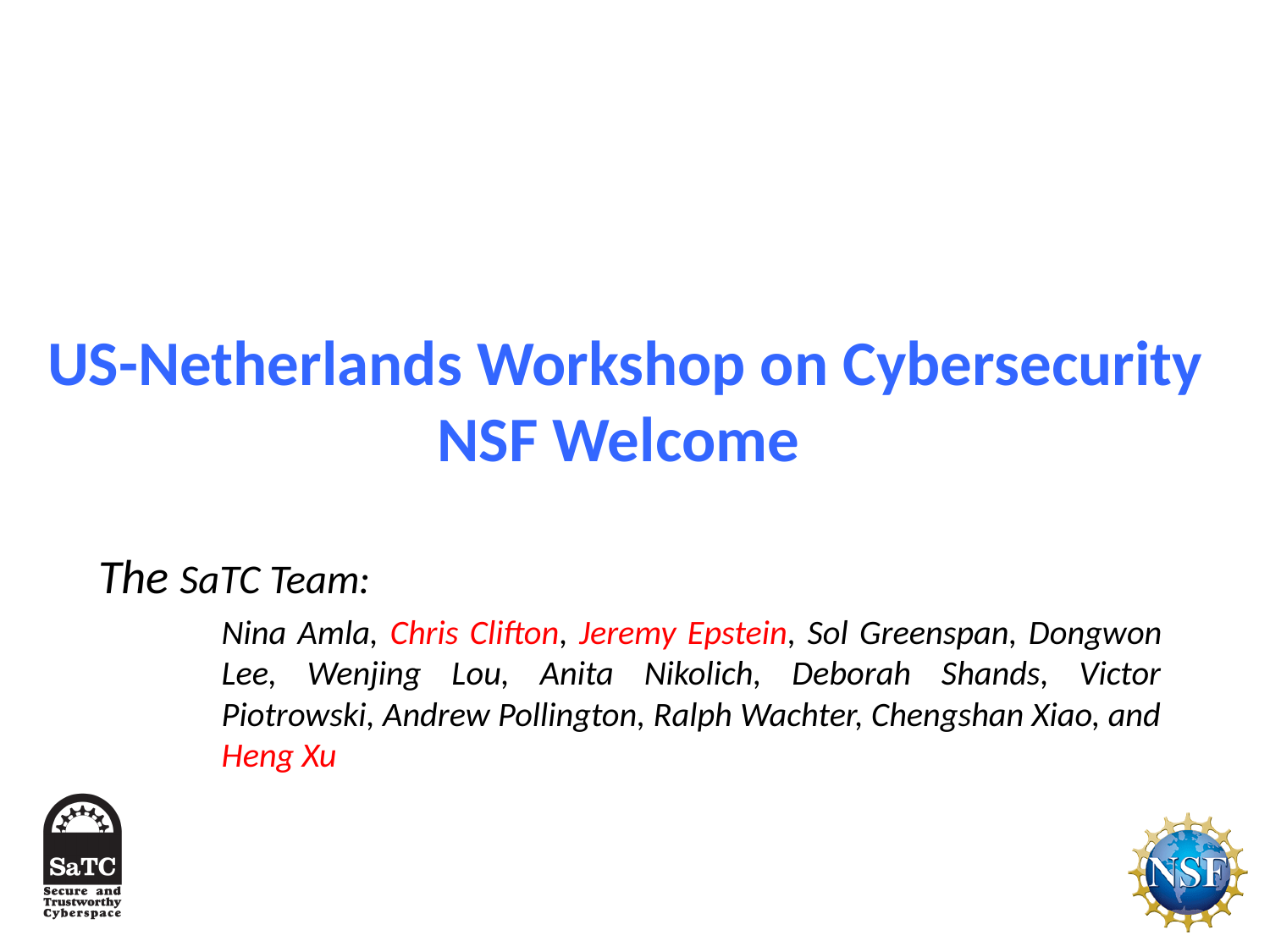

# US-Netherlands Workshop on Cybersecurity NSF Welcome
The SaTC Team:
Nina Amla, Chris Clifton, Jeremy Epstein, Sol Greenspan, Dongwon Lee, Wenjing Lou, Anita Nikolich, Deborah Shands, Victor Piotrowski, Andrew Pollington, Ralph Wachter, Chengshan Xiao, and Heng Xu